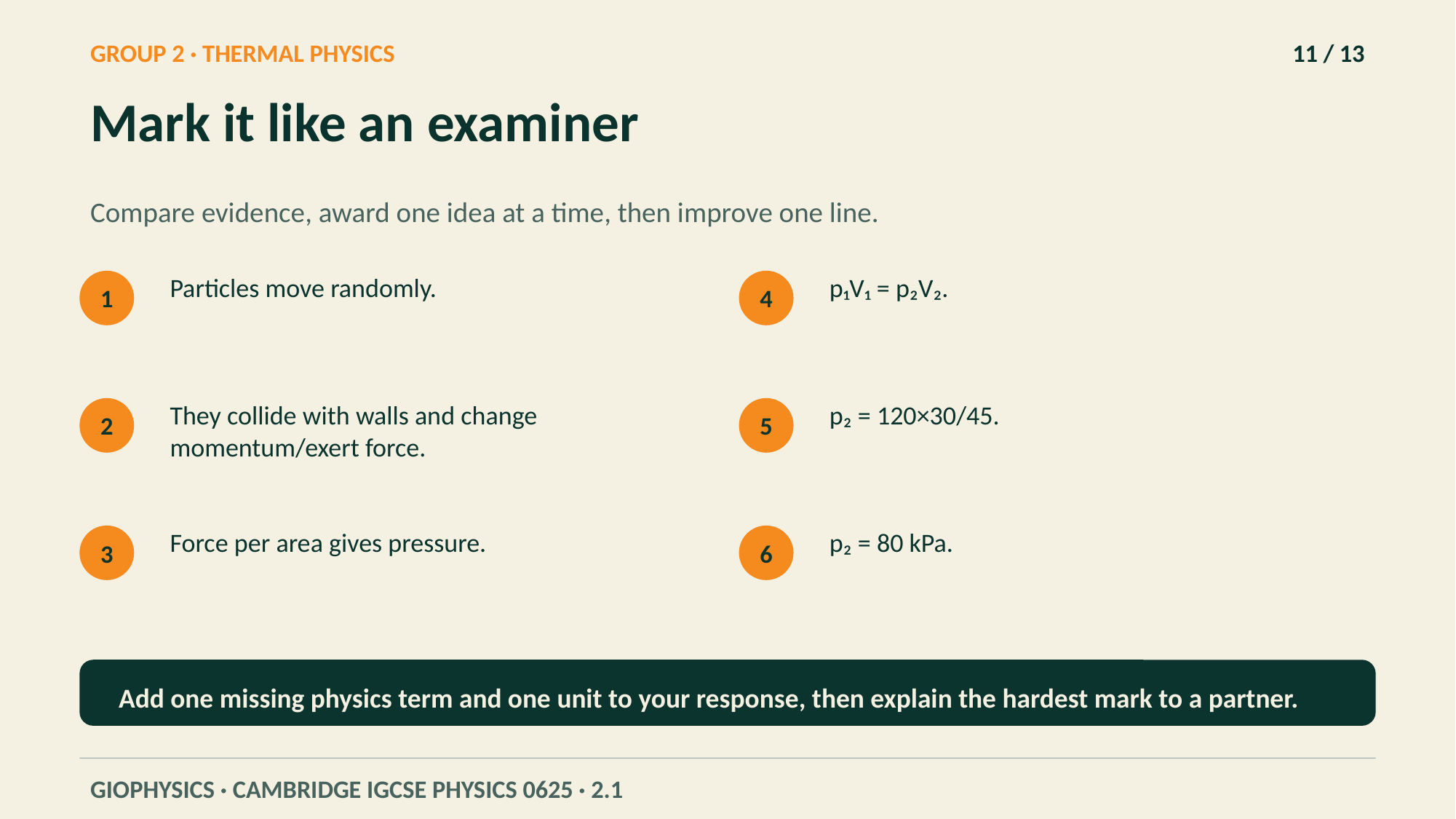

GROUP 2 · THERMAL PHYSICS
11 / 13
Mark it like an examiner
Compare evidence, award one idea at a time, then improve one line.
Particles move randomly.
p₁V₁ = p₂V₂.

1
4
They collide with walls and change momentum/exert force.
p₂ = 120×30/45.

2
5
Force per area gives pressure.
p₂ = 80 kPa.

3
6

Add one missing physics term and one unit to your response, then explain the hardest mark to a partner.

GIOPHYSICS · CAMBRIDGE IGCSE PHYSICS 0625 · 2.1